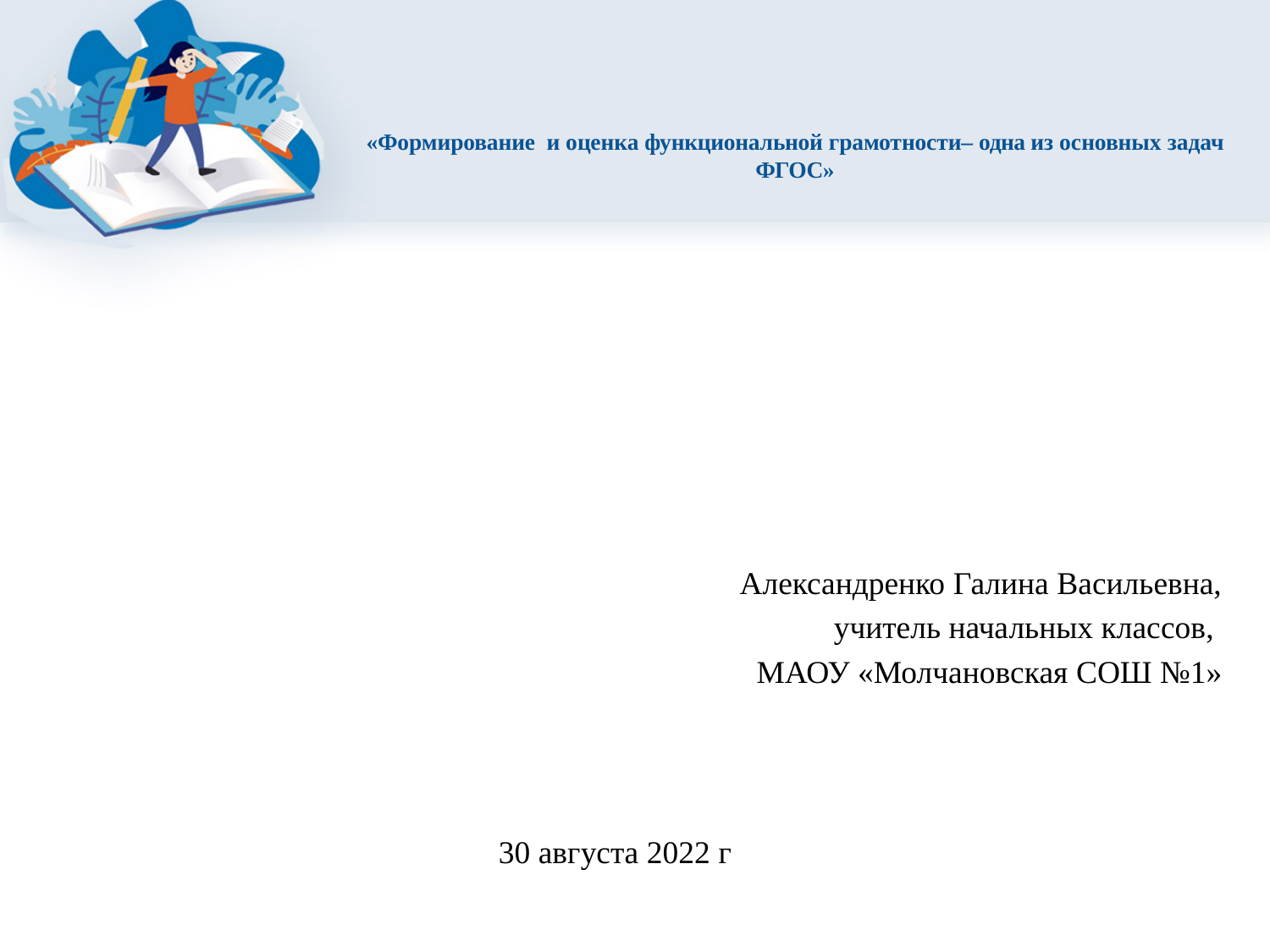

# «Формирование  и оценка функциональной грамотности– одна из основных задач ФГОС»
Александренко Галина Васильевна,
учитель начальных классов,
МАОУ «Молчановская СОШ №1»

30 августа 2022 г